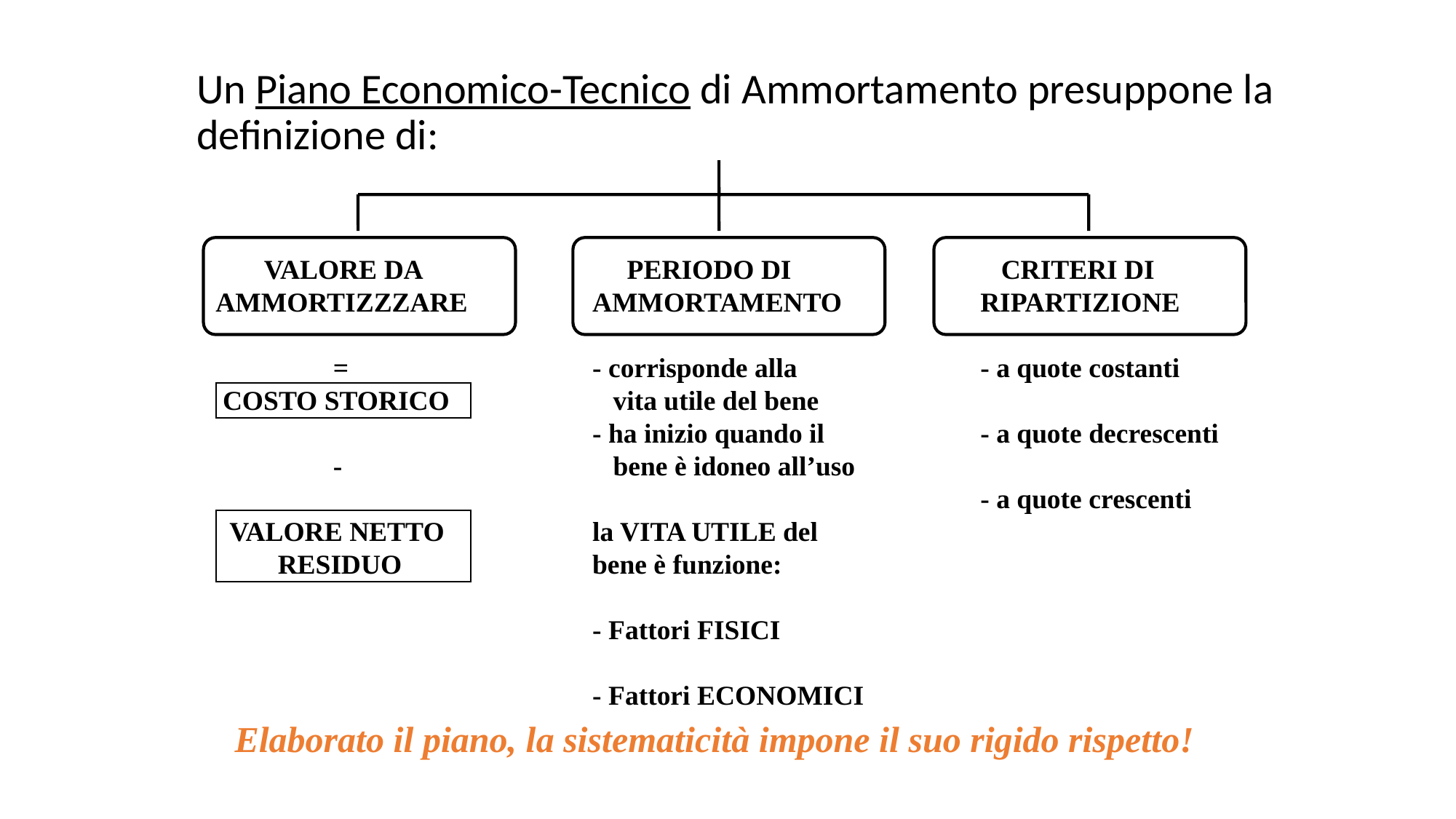

# Un Piano Economico-Tecnico di Ammortamento presuppone la definizione di:

       VALORE DA
AMMORTIZZZARE

                 =
 COSTO STORICO

                 -

  VALORE NETTO
         RESIDUO
     PERIODO DI
AMMORTAMENTO

- corrisponde alla
   vita utile del bene
- ha inizio quando il
   bene è idoneo all’uso

la VITA UTILE del
bene è funzione:

- Fattori FISICI

- Fattori ECONOMICI
   CRITERI DI
RIPARTIZIONE

- a quote costanti

- a quote decrescenti

- a quote crescenti

Elaborato il piano, la sistematicità impone il suo rigido rispetto!